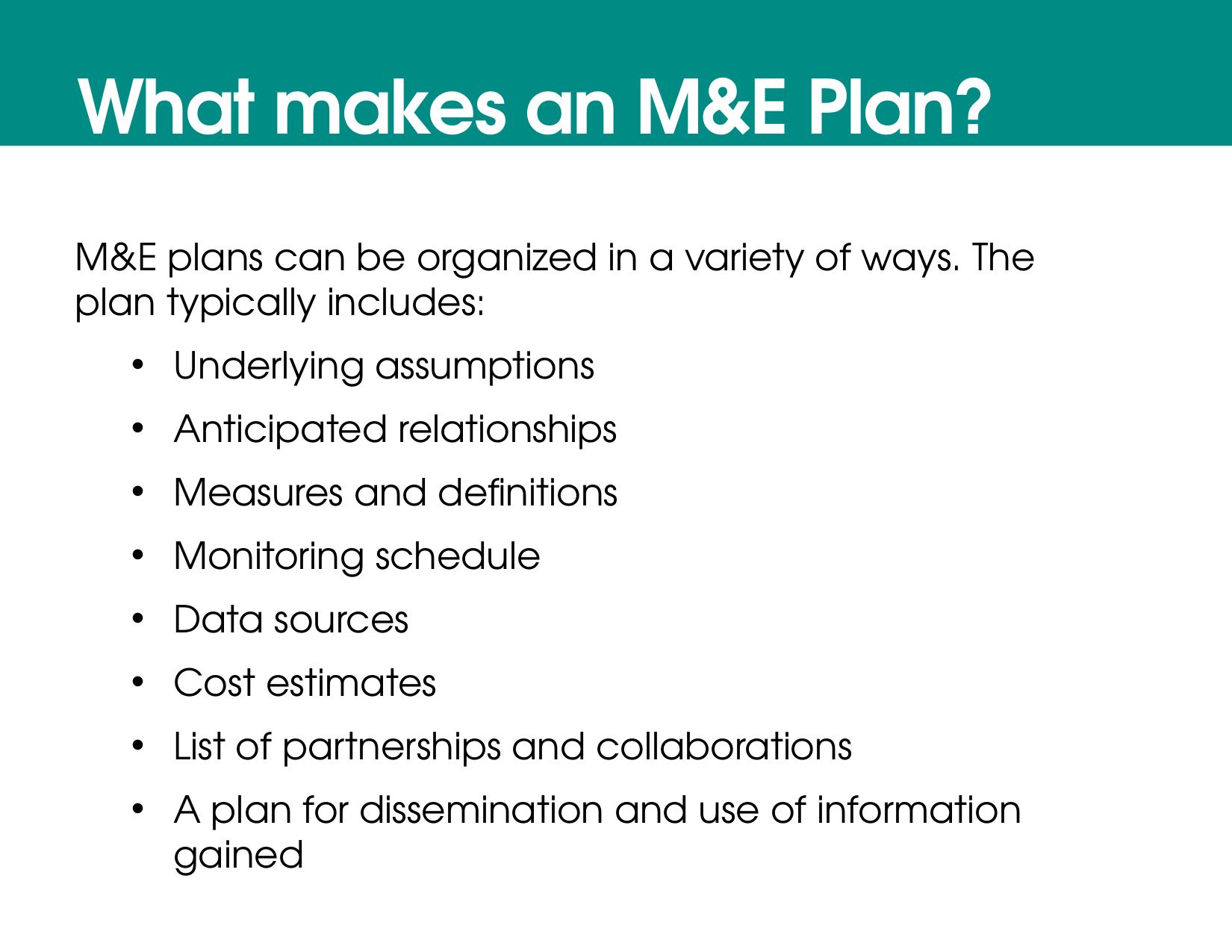

What makes an M&E Plan?
M&E plans can be organized in a variety of ways. The plan typically includes:
Underlying assumptions
Anticipated relationships
Measures and definitions
Monitoring schedule
Data sources
Cost estimates
List of partnerships and collaborations
A plan for dissemination and use of information gained